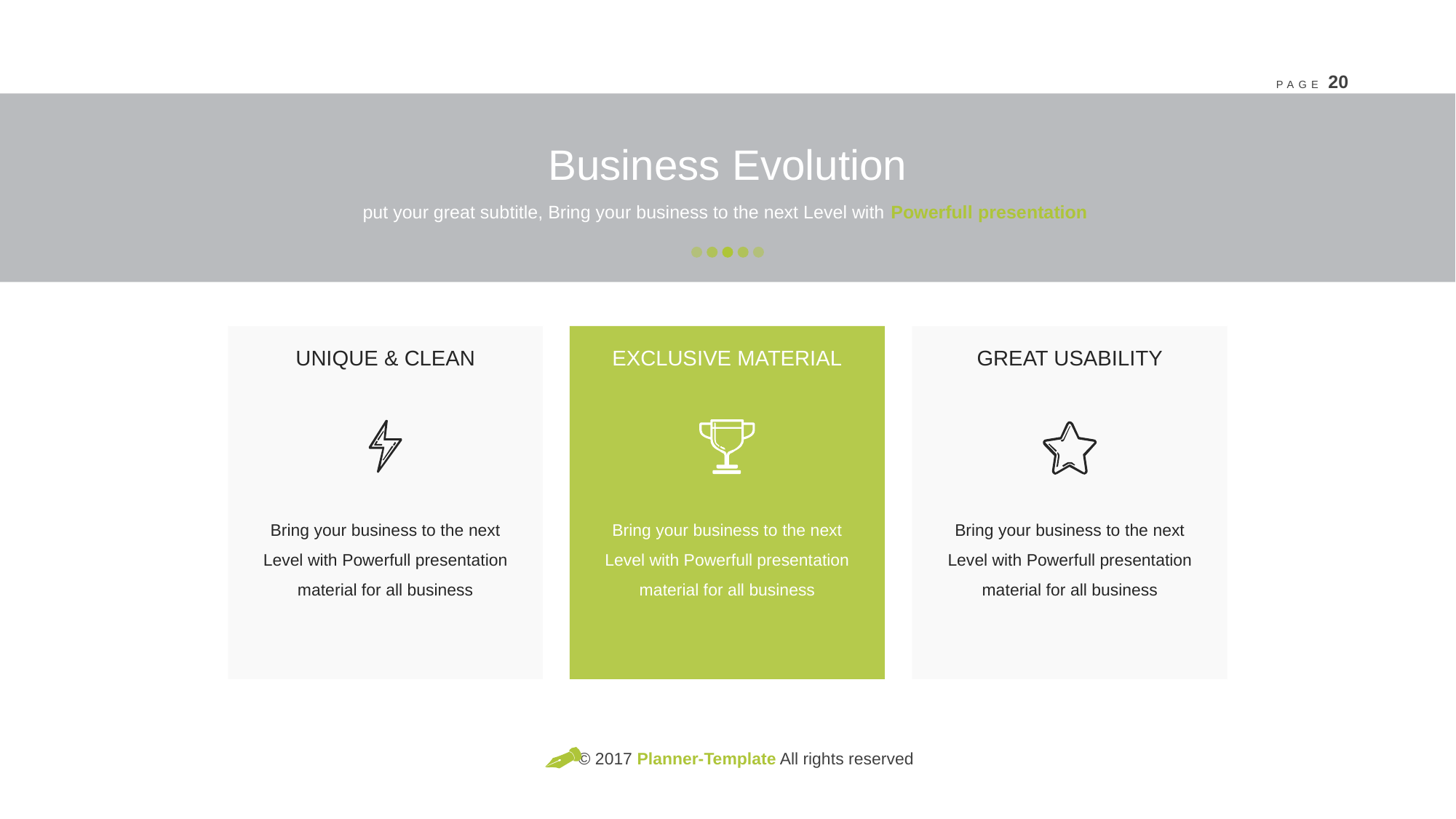

Business Evolution
put your great subtitle, Bring your business to the next Level with Powerfull presentation

UNIQUE & CLEAN
EXCLUSIVE MATERIAL
GREAT USABILITY

Bring your business to the next Level with Powerfull presentation material for all business
Bring your business to the next Level with Powerfull presentation material for all business
Bring your business to the next Level with Powerfull presentation material for all business